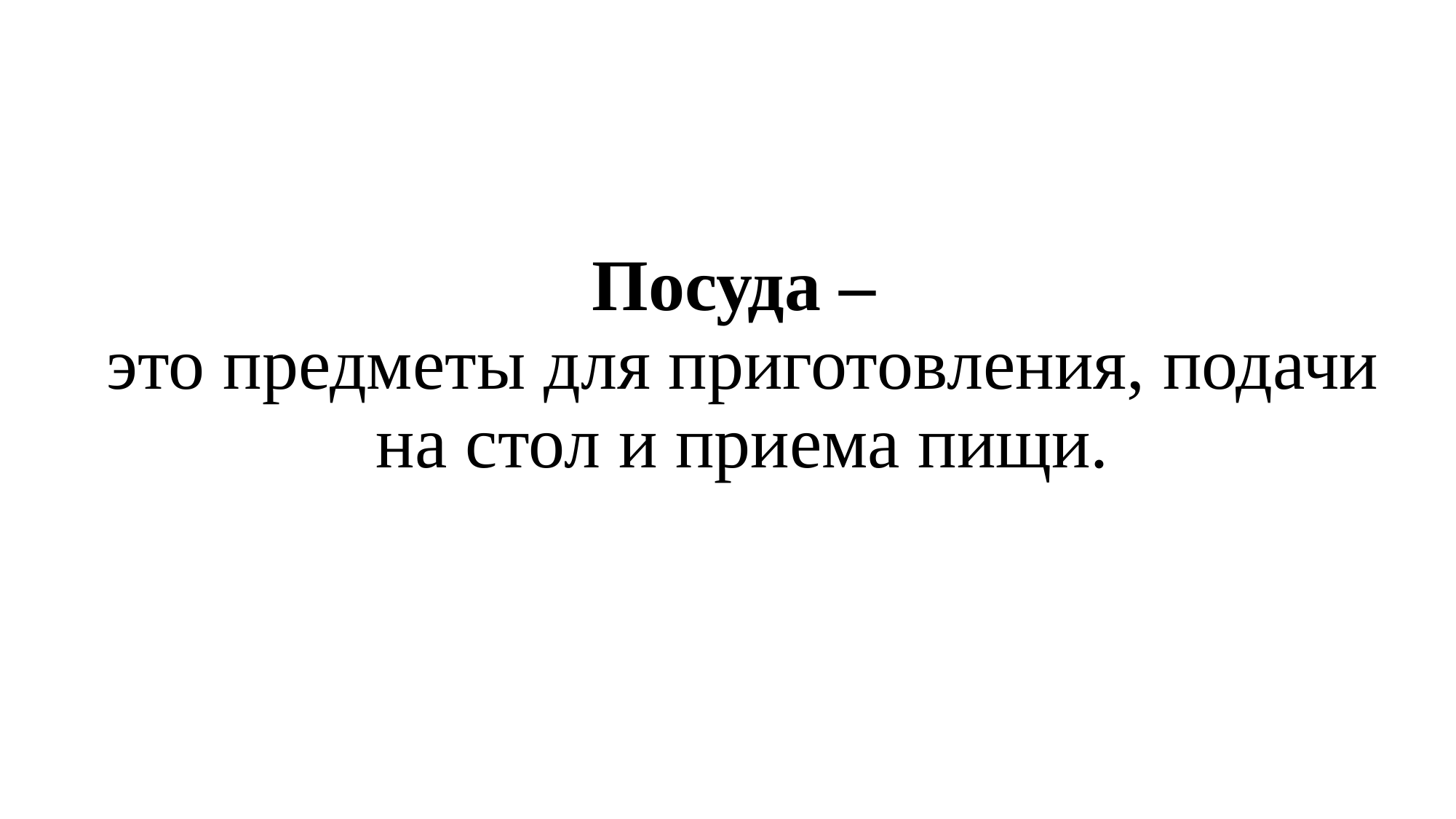

# Посуда – это предметы для приготовления, подачи на стол и приема пищи.